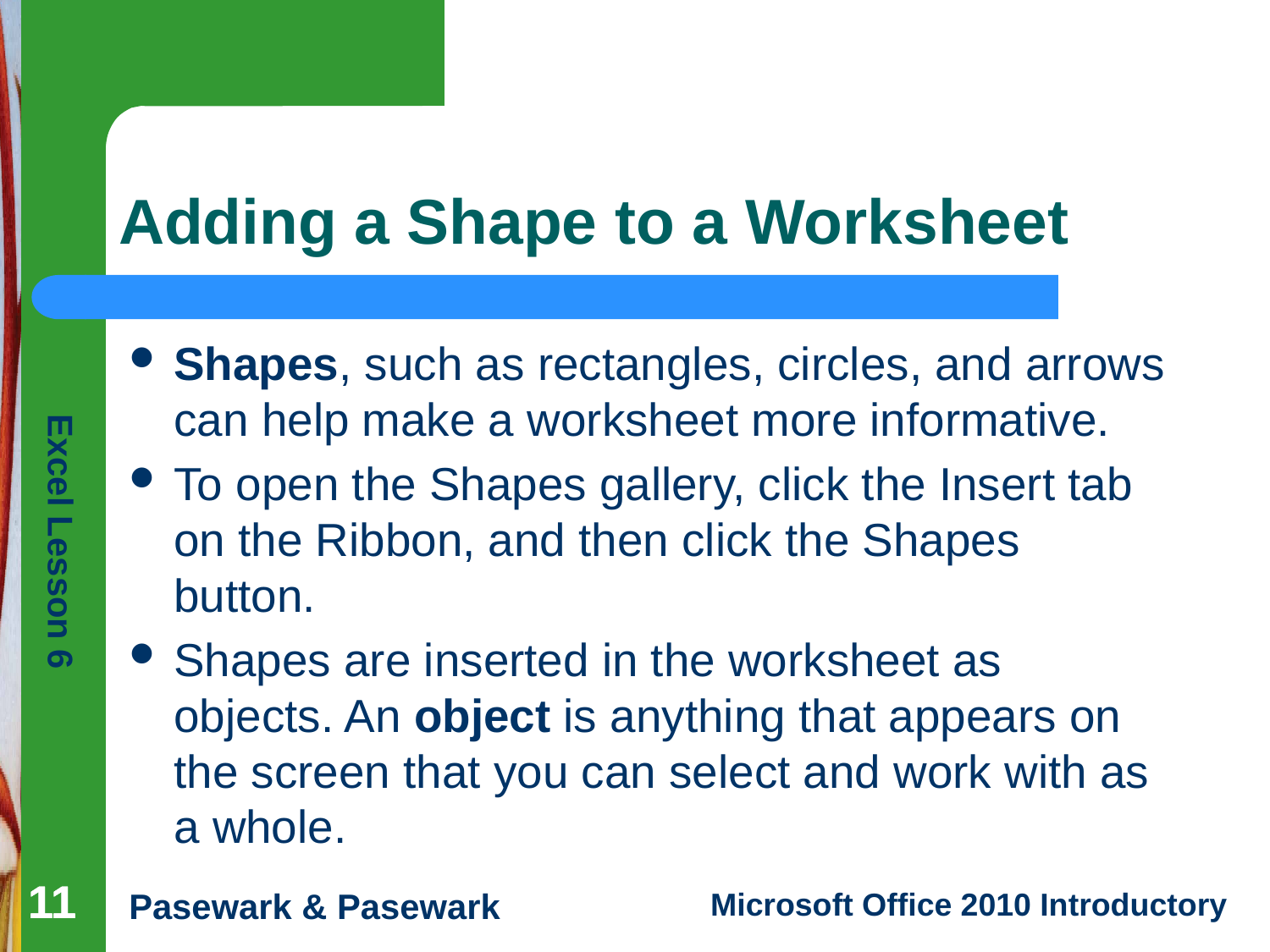

# Adding a Shape to a Worksheet
Shapes, such as rectangles, circles, and arrows can help make a worksheet more informative.
To open the Shapes gallery, click the Insert tab on the Ribbon, and then click the Shapes button.
Shapes are inserted in the worksheet as objects. An object is anything that appears on the screen that you can select and work with as a whole.
11
11
11